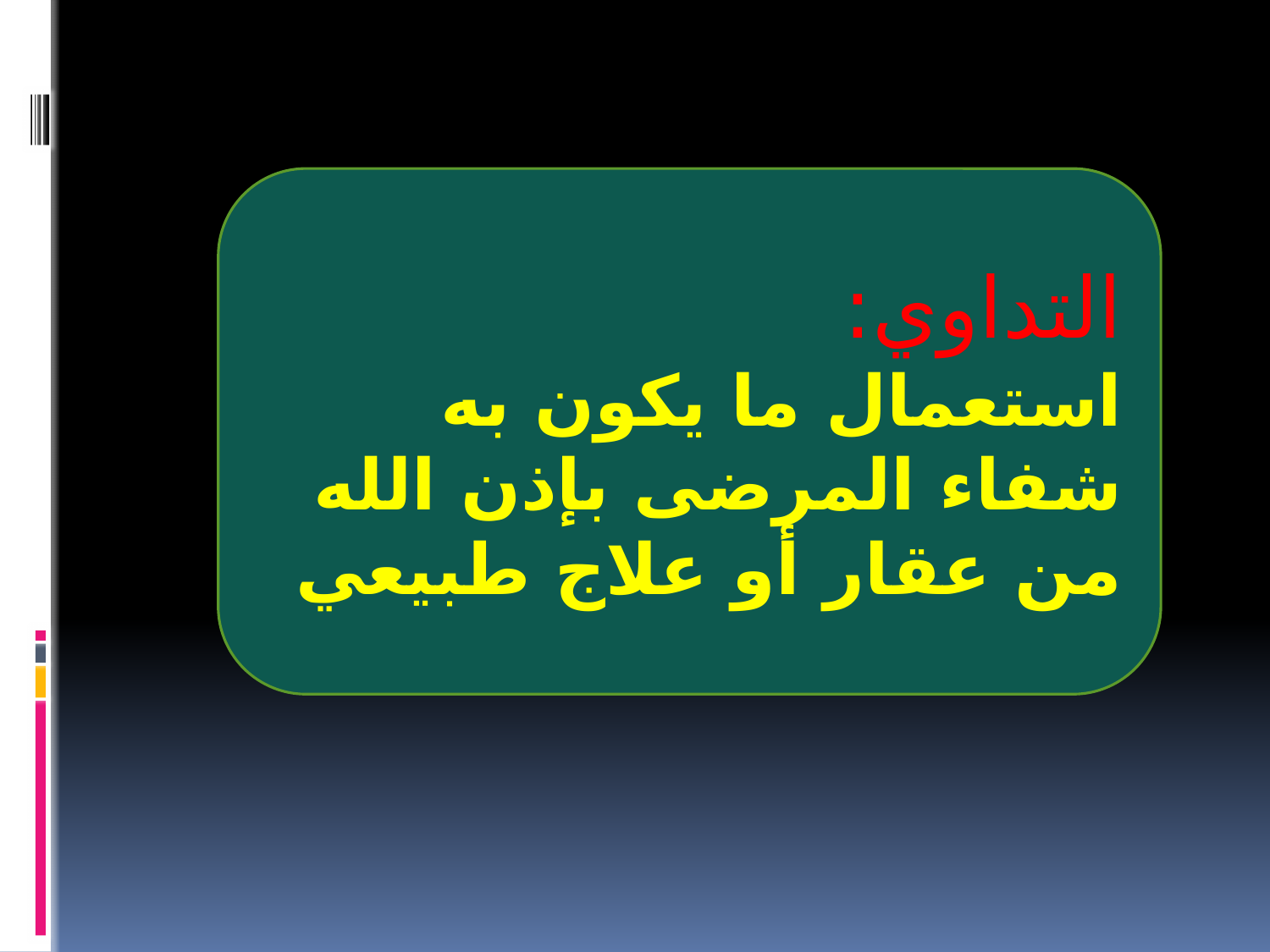

التداوي:
استعمال ما يكون به شفاء المرضى بإذن الله من عقار أو علاج طبيعي